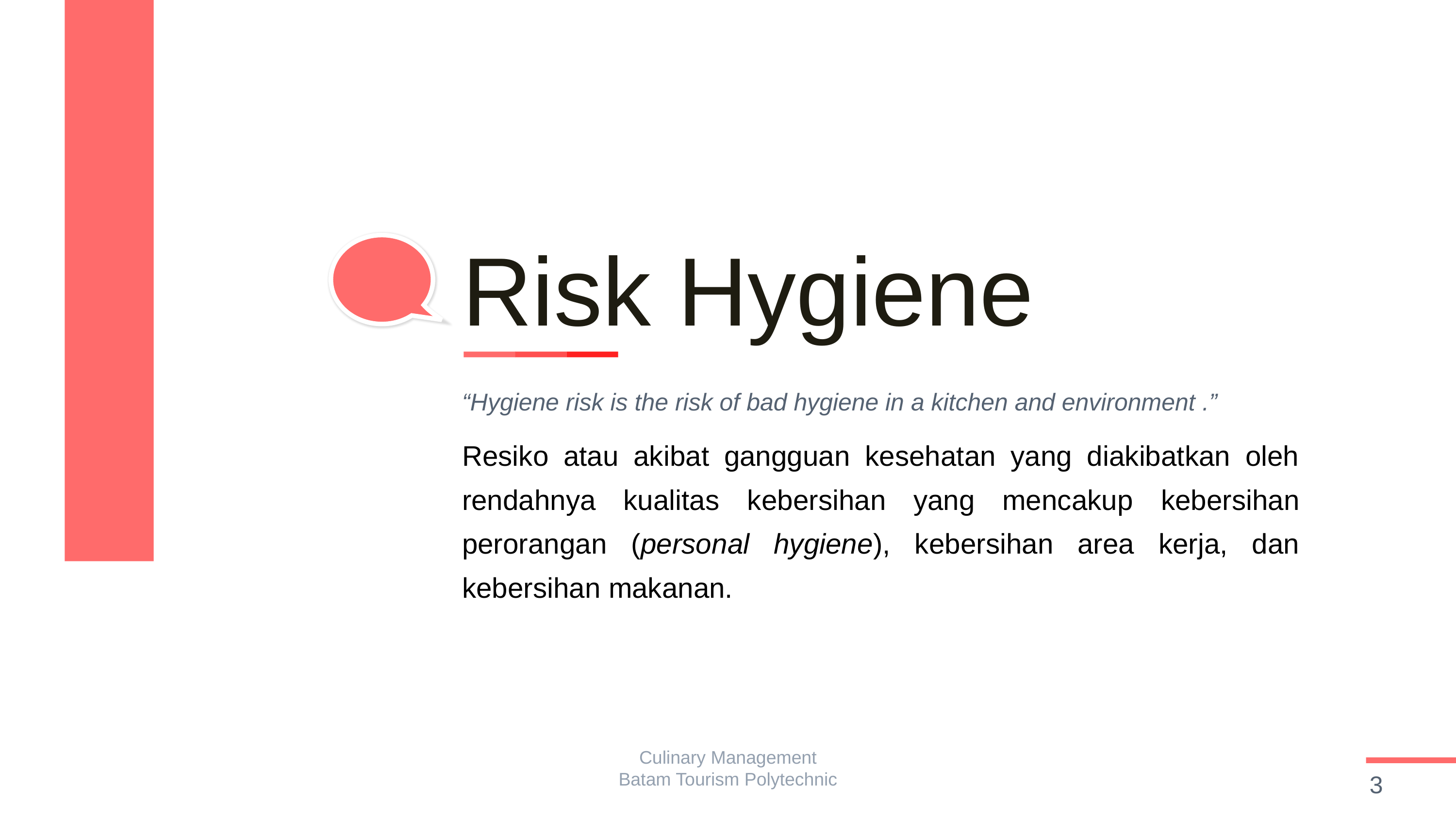

Risk Hygiene
“Hygiene risk is the risk of bad hygiene in a kitchen and environment .”
Resiko atau akibat gangguan kesehatan yang diakibatkan oleh rendahnya kualitas kebersihan yang mencakup kebersihan perorangan (personal hygiene), kebersihan area kerja, dan kebersihan makanan.
Culinary Management
Batam Tourism Polytechnic
3